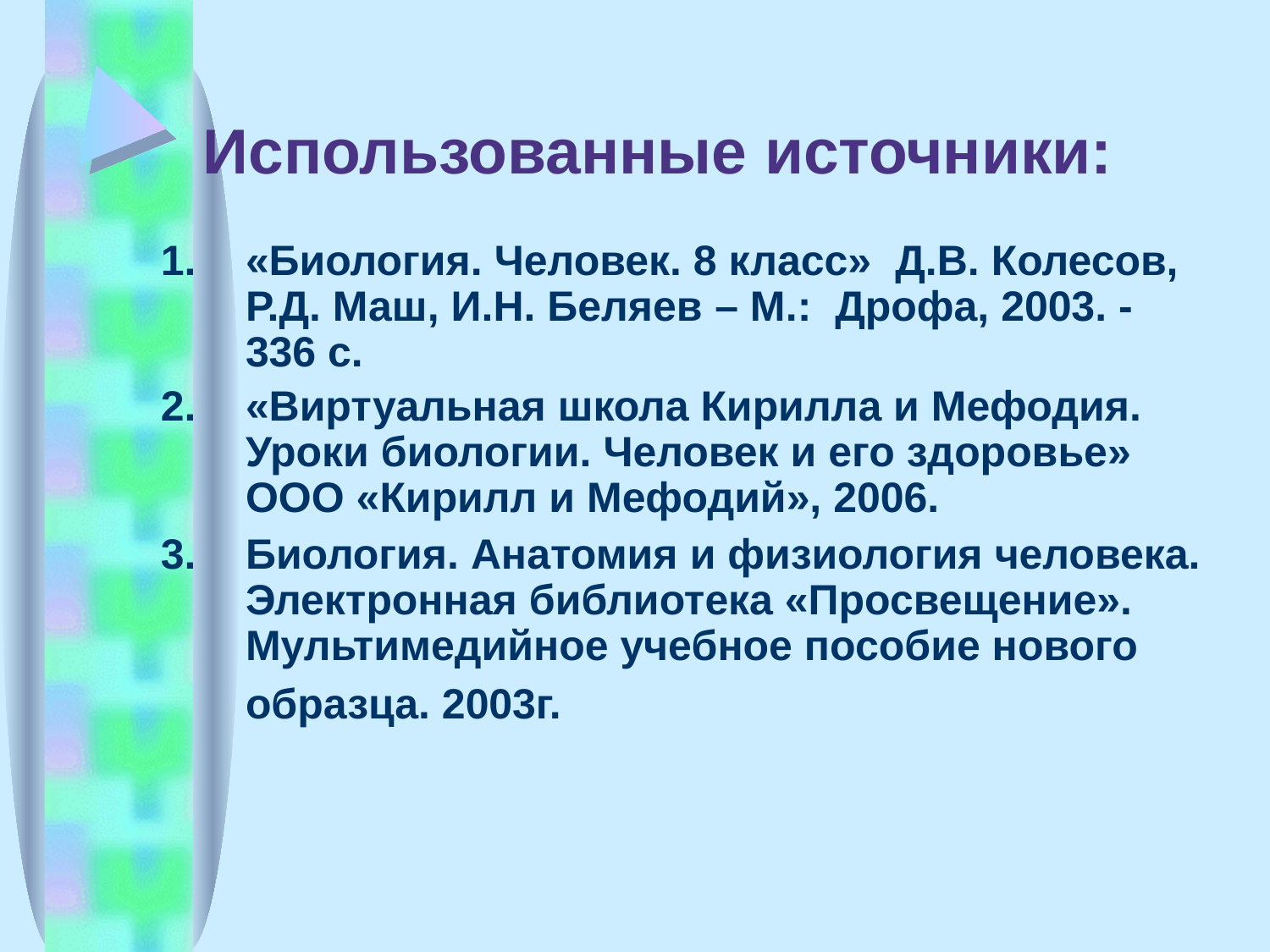

# Использованные источники:
«Биология. Человек. 8 класс»  Д.В. Колесов, Р.Д. Маш, И.Н. Беляев – М.:  Дрофа, 2003. - 336 с.
«Виртуальная школа Кирилла и Мефодия. Уроки биологии. Человек и его здоровье» ООО «Кирилл и Мефодий», 2006.
Биология. Анатомия и физиология человека. Электронная библиотека «Просвещение». Мультимедийное учебное пособие нового образца. 2003г.